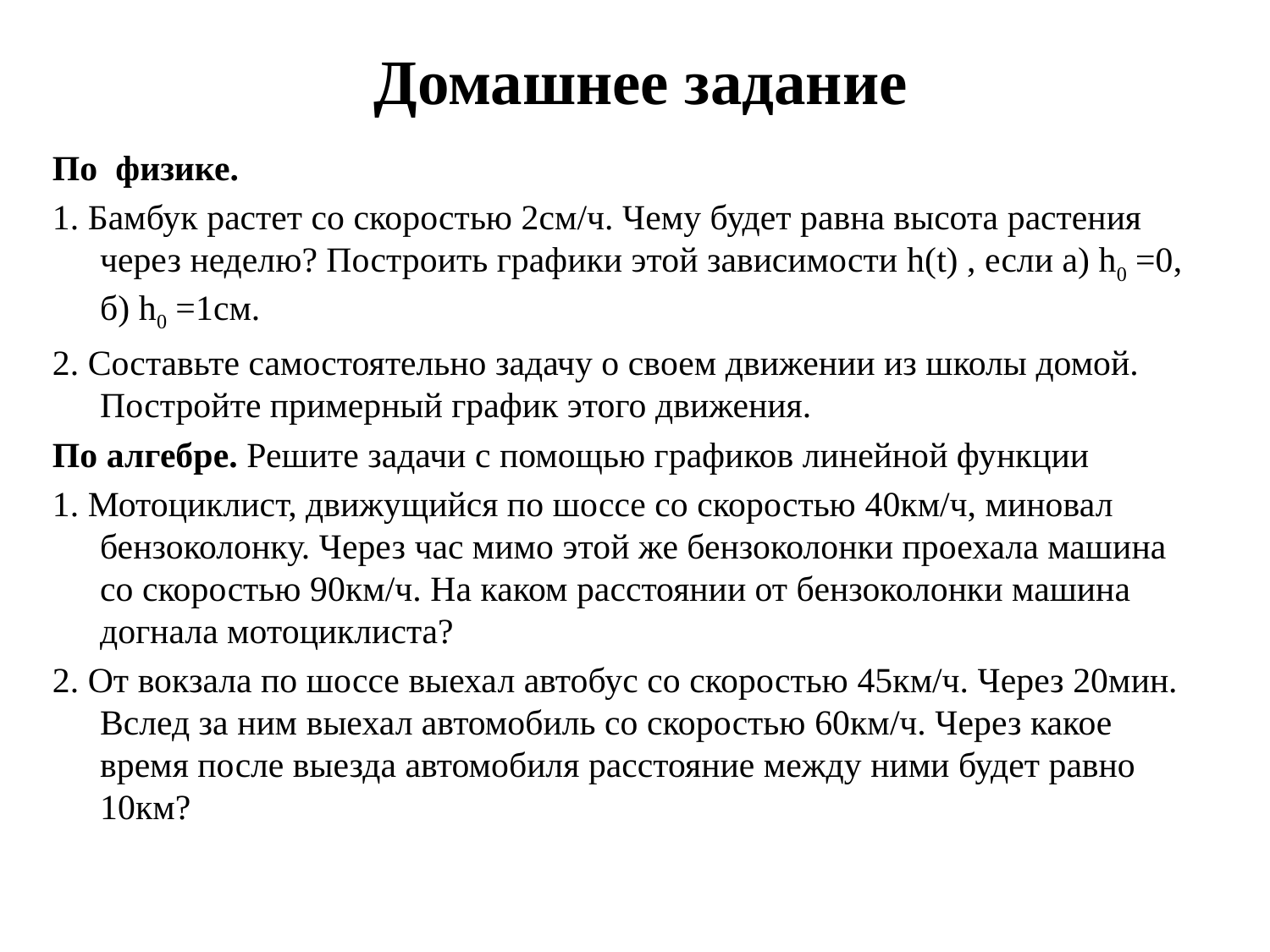

# Домашнее задание
По  физике.
1. Бамбук растет со скоростью 2см/ч. Чему будет равна высота растения через неделю? Построить графики этой зависимости h(t) , если а) h0 =0, б) h0 =1см.
2. Составьте самостоятельно задачу о своем движении из школы домой. Постройте примерный график этого движения.
По алгебре. Решите задачи с помощью графиков линейной функции
1. Мотоциклист, движущийся по шоссе со скоростью 40км/ч, миновал бензоколонку. Через час мимо этой же бензоколонки проехала машина со скоростью 90км/ч. На каком расстоянии от бензоколонки машина догнала мотоциклиста?
2. От вокзала по шоссе выехал автобус со скоростью 45км/ч. Через 20мин. Вслед за ним выехал автомобиль со скоростью 60км/ч. Через какое время после выезда автомобиля расстояние между ними будет равно 10км?